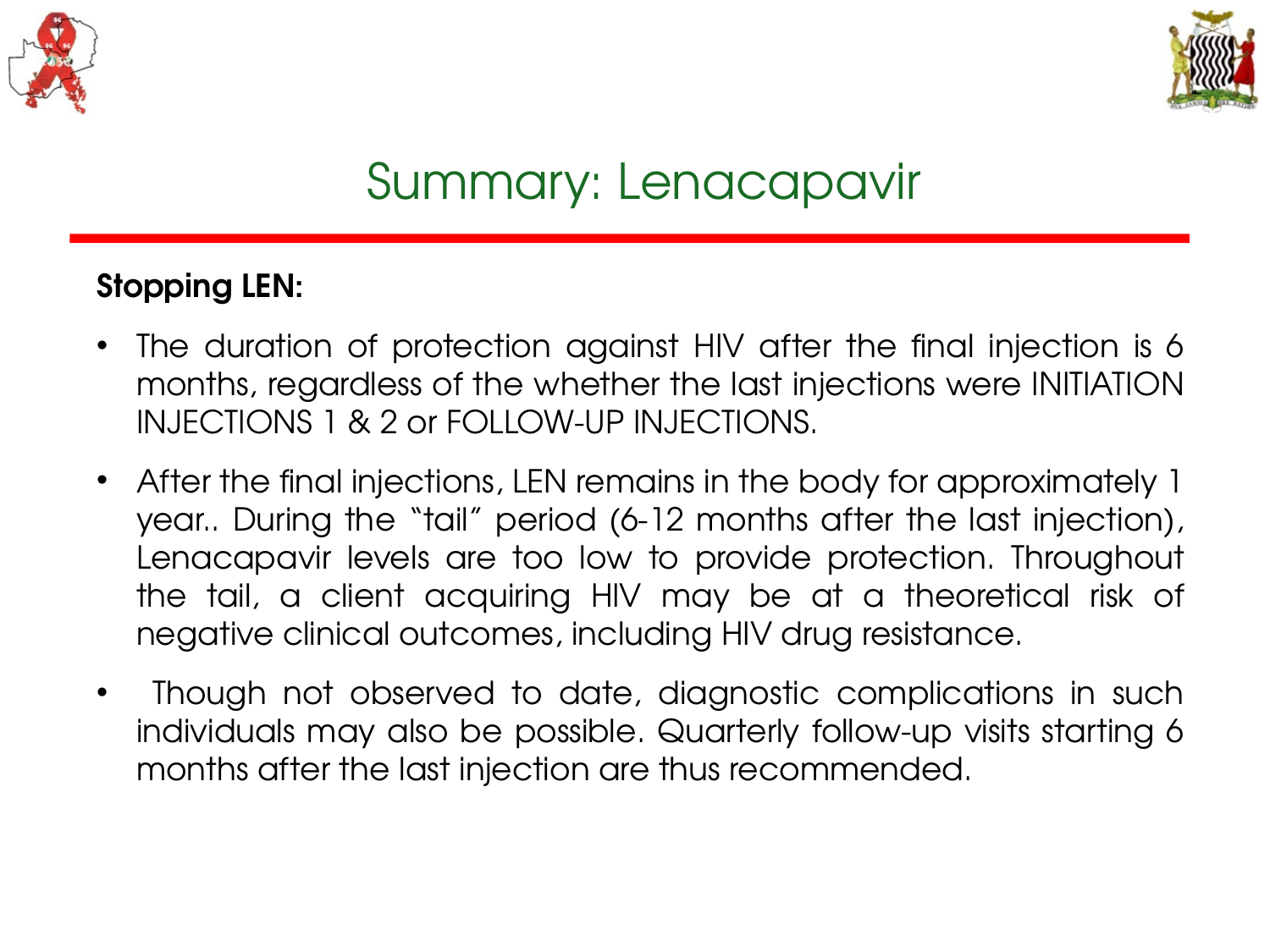

# Summary: Lenacapavir
Stopping LEN:
The duration of protection against HIV after the final injection is 6 months, regardless of the whether the last injections were INITIATION INJECTIONS 1 & 2 or FOLLOW-UP INJECTIONS.
After the final injections, LEN remains in the body for approximately 1 year.. During the “tail” period (6-12 months after the last injection), Lenacapavir levels are too low to provide protection. Throughout the tail, a client acquiring HIV may be at a theoretical risk of negative clinical outcomes, including HIV drug resistance.
 Though not observed to date, diagnostic complications in such individuals may also be possible. Quarterly follow-up visits starting 6 months after the last injection are thus recommended.